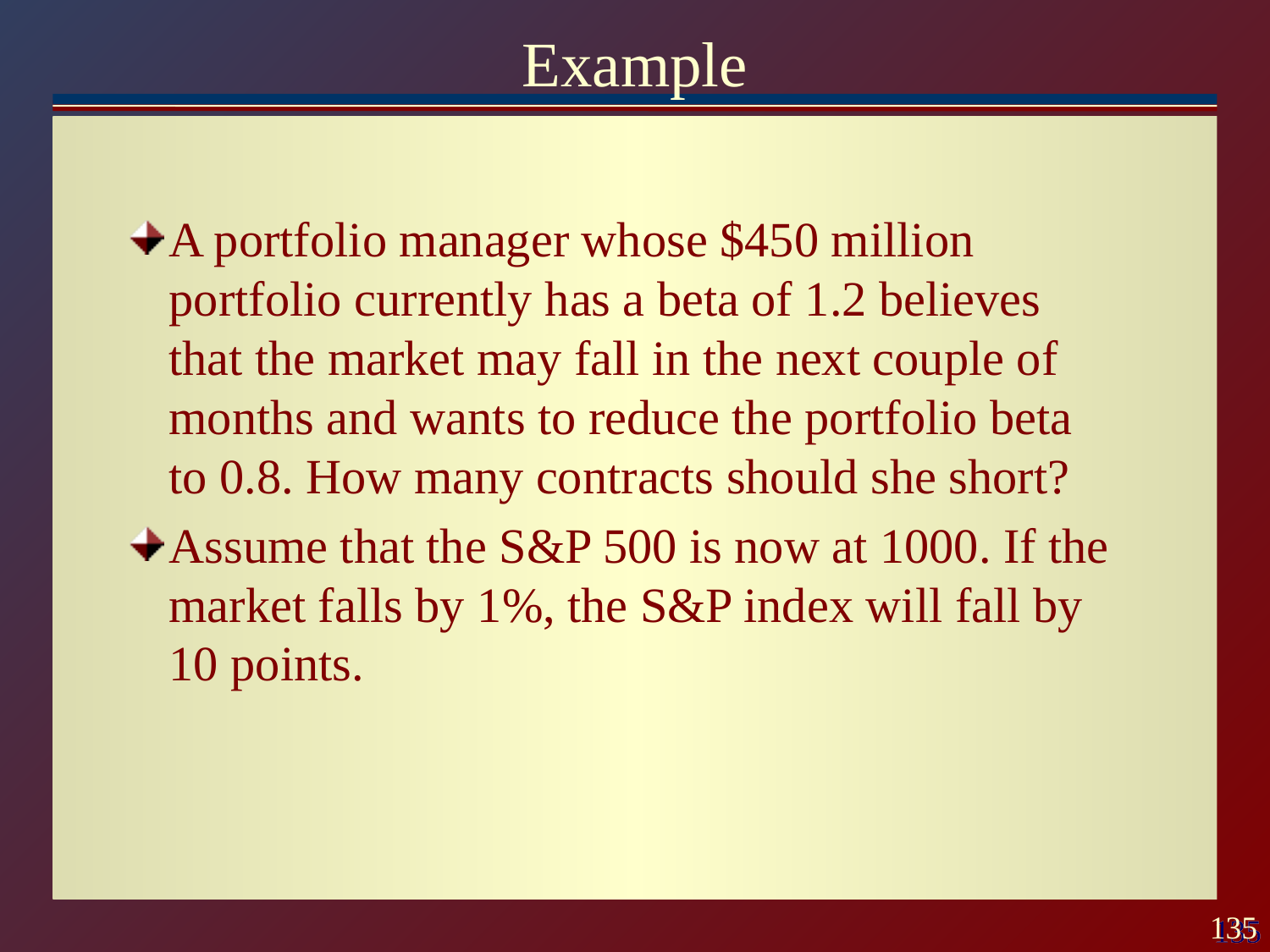

# Example
A portfolio manager whose $450 million portfolio currently has a beta of 1.2 believes that the market may fall in the next couple of months and wants to reduce the portfolio beta to 0.8. How many contracts should she short?
Assume that the S&P 500 is now at 1000. If the market falls by 1%, the S&P index will fall by 10 points.